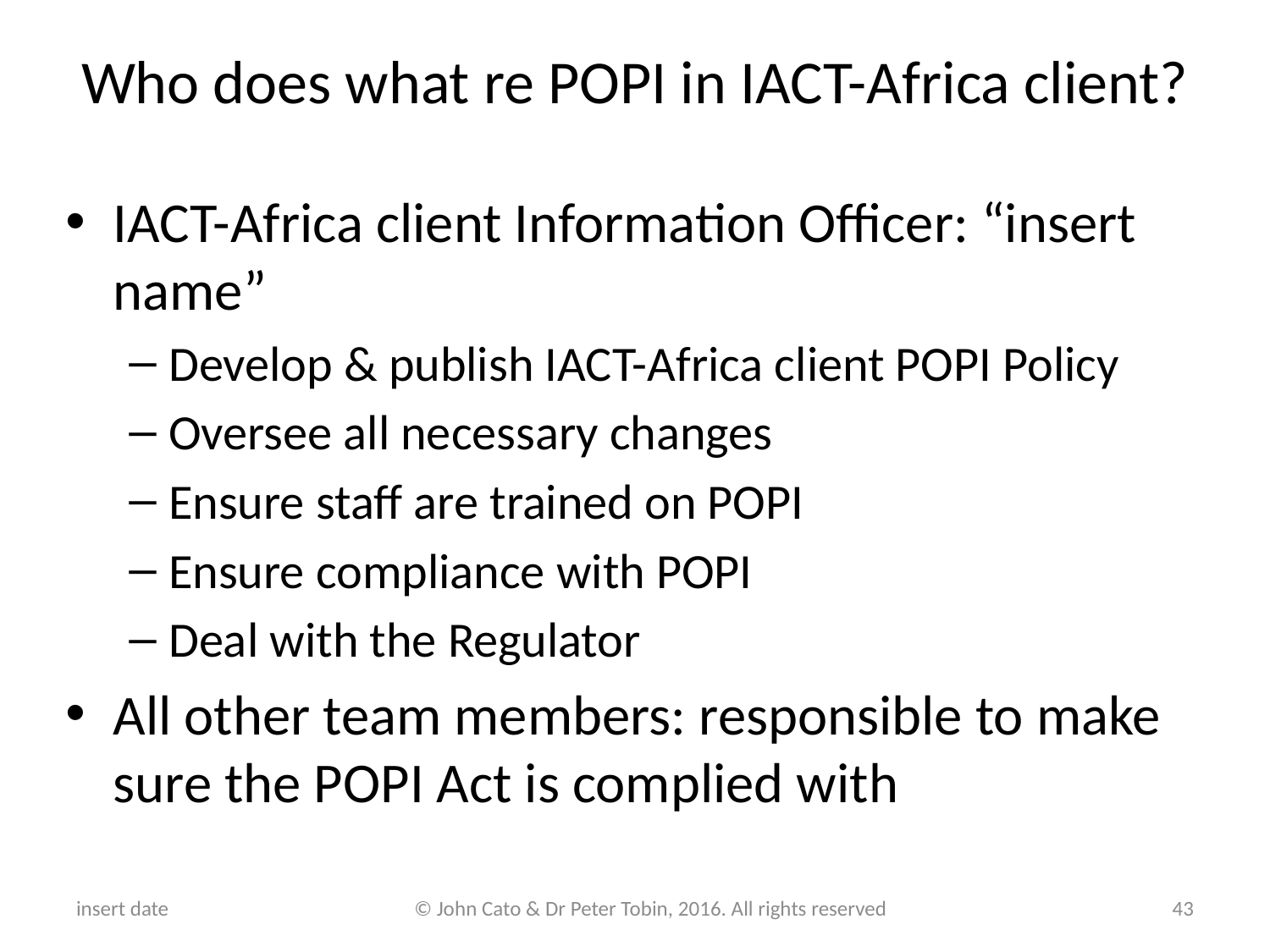

# Who does what re POPI in IACT-Africa client?
IACT-Africa client Information Officer: “insert name”
Develop & publish IACT-Africa client POPI Policy
Oversee all necessary changes
Ensure staff are trained on POPI
Ensure compliance with POPI
Deal with the Regulator
All other team members: responsible to make sure the POPI Act is complied with
insert date
© John Cato & Dr Peter Tobin, 2016. All rights reserved
43